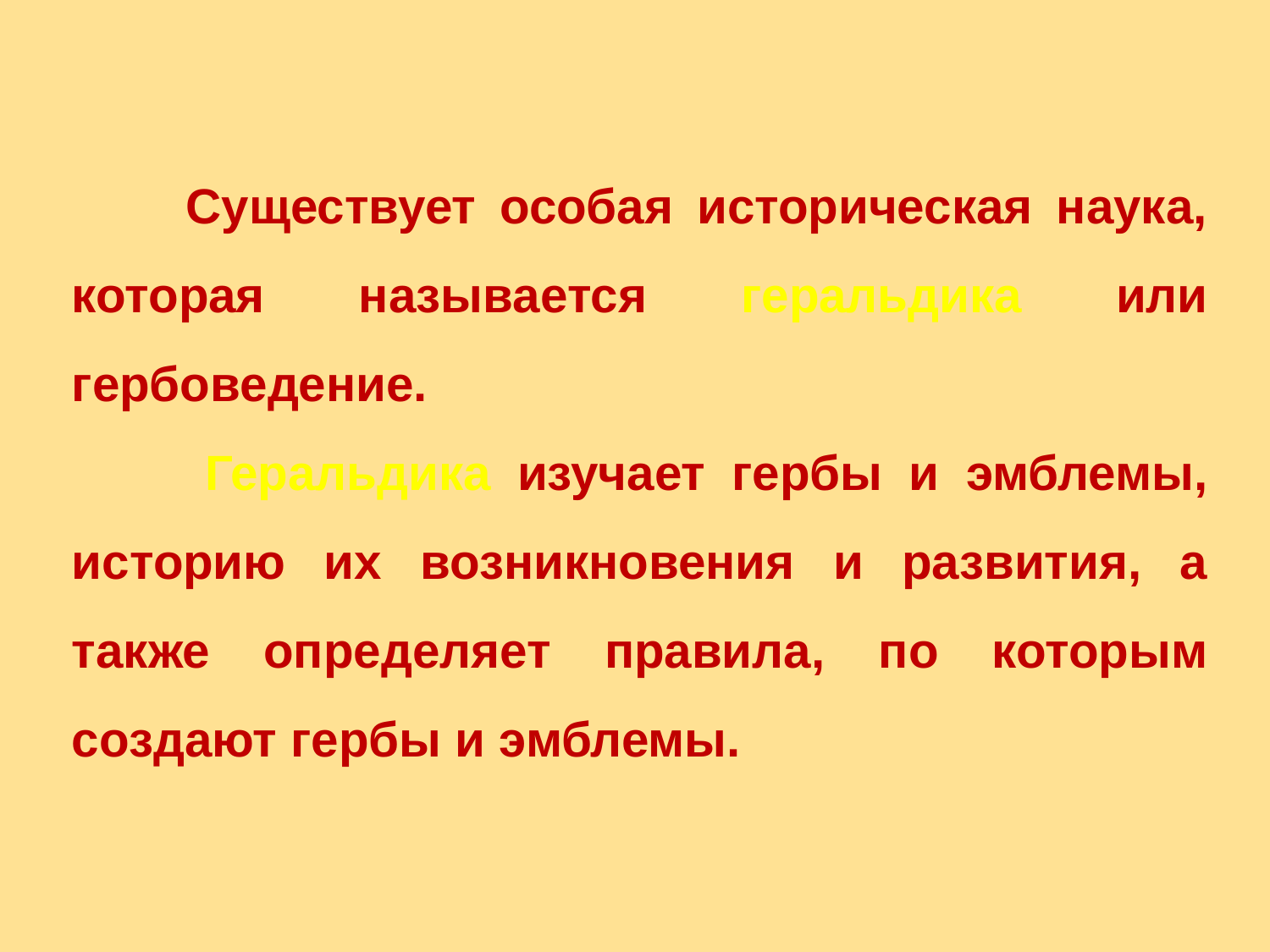

Существует особая историческая наука, которая называется геральдика или гербоведение.
     Геральдика изучает гербы и эмблемы, историю их возникновения и развития, а также определяет правила, по которым создают гербы и эмблемы.